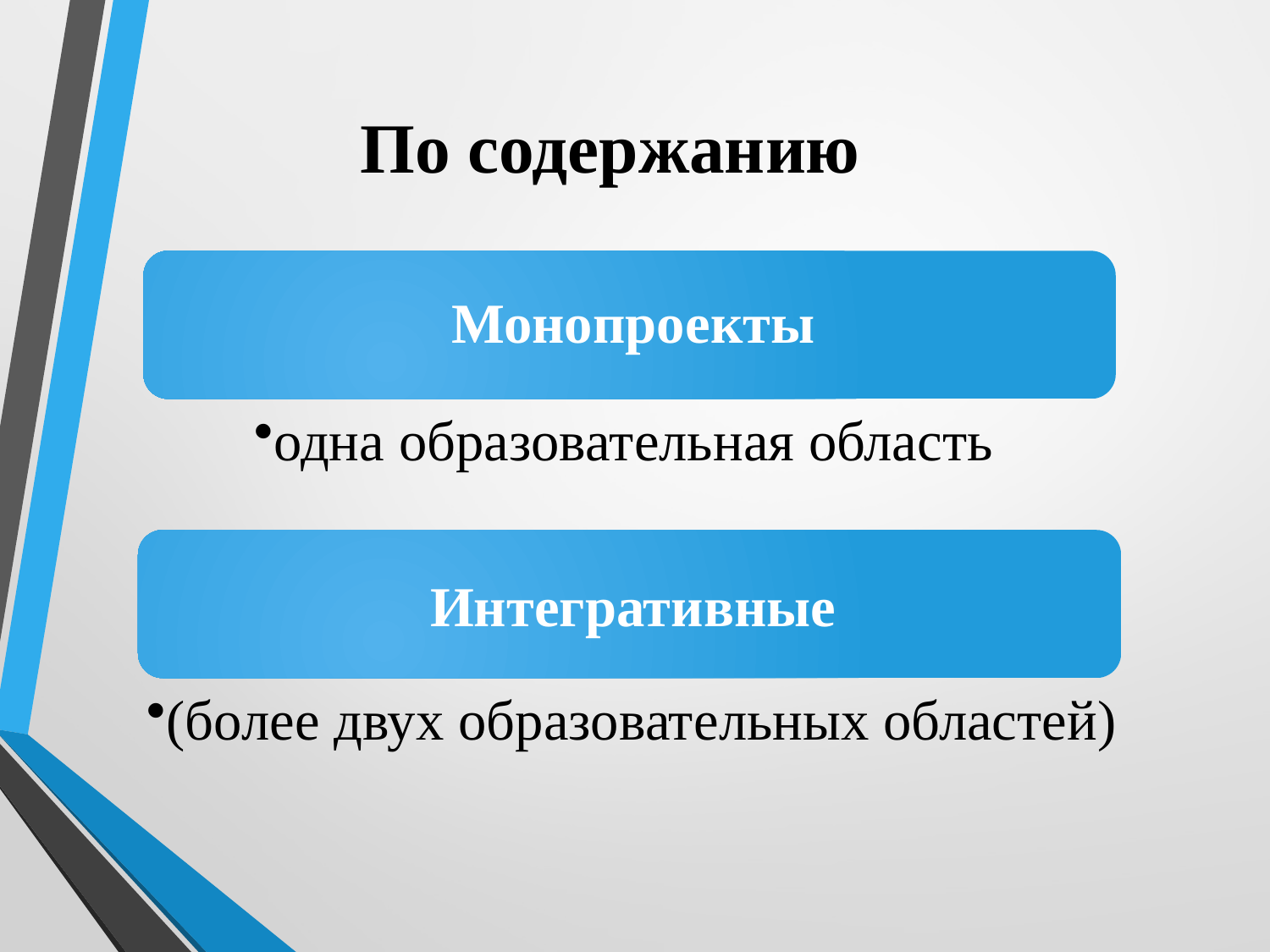

По содержанию
Монопроекты
одна образовательная область
Интегративные
(более двух образовательных областей)